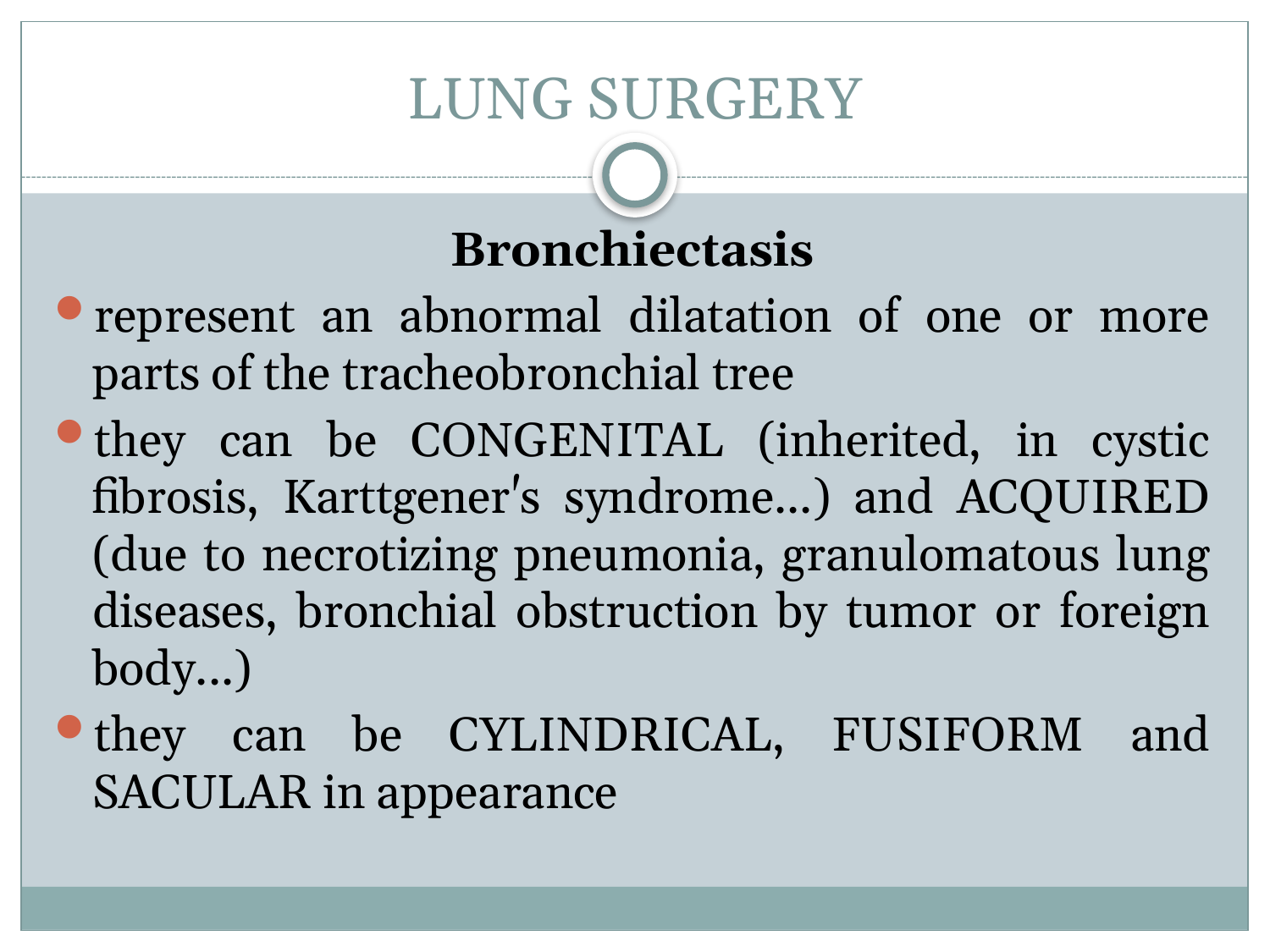

# LUNG SURGERY
Bronchiectasis
represent an abnormal dilatation of one or more parts of the tracheobronchial tree
they can be CONGENITAL (inherited, in cystic fibrosis, Karttgener's syndrome...) and ACQUIRED (due to necrotizing pneumonia, granulomatous lung diseases, bronchial obstruction by tumor or foreign body...)
they can be CYLINDRICAL, FUSIFORM and SACULAR in appearance